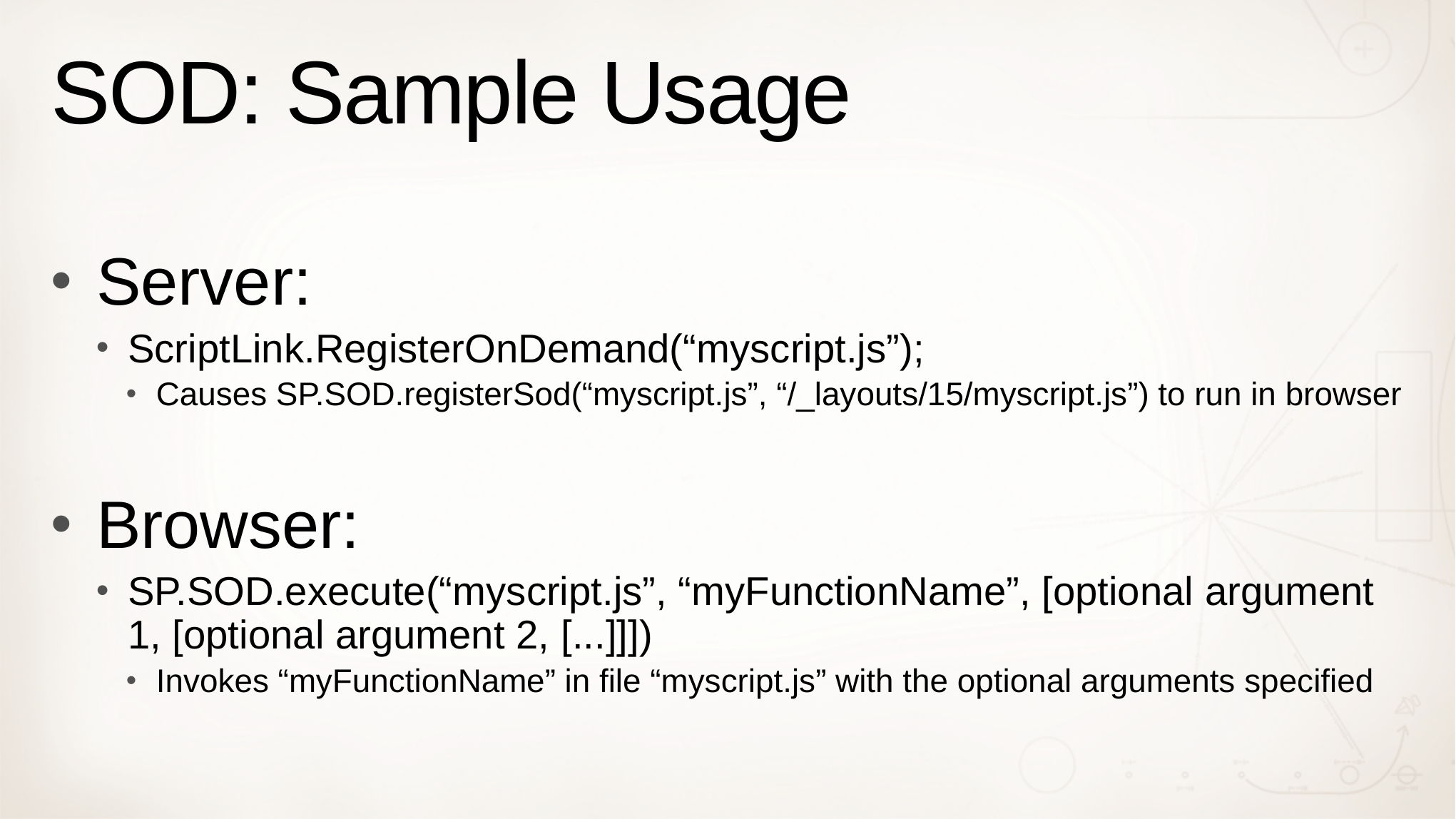

# SOD: Sample Usage

Server:
ScriptLink.RegisterOnDemand(“myscript.js”);
Causes SP.SOD.registerSod(“myscript.js”, “/_layouts/15/myscript.js”) to run in browser

Browser:
SP.SOD.execute(“myscript.js”, “myFunctionName”, [optional argument 1, [optional argument 2, [...]]])
Invokes “myFunctionName” in file “myscript.js” with the optional arguments specified